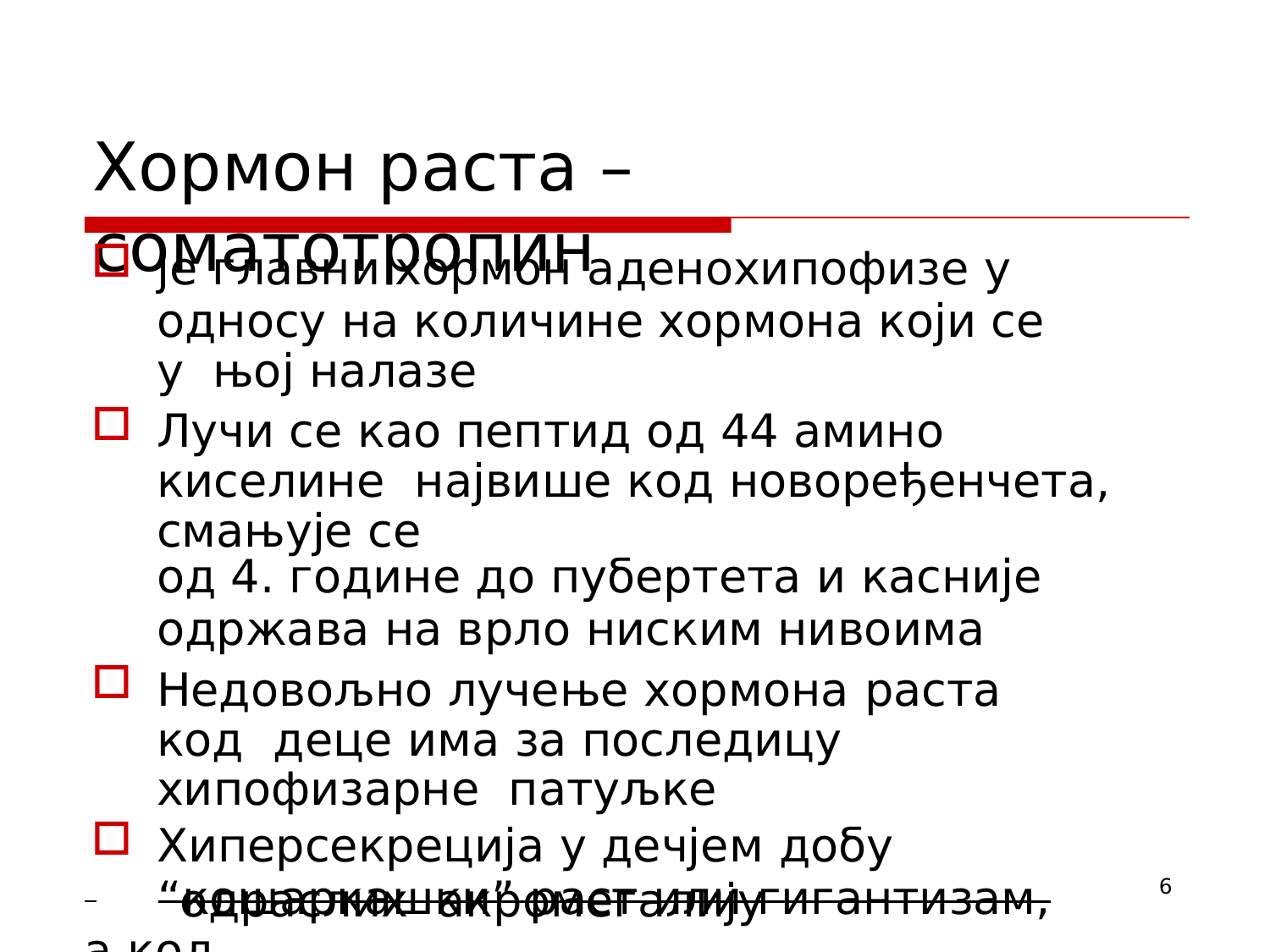

# Хормон раста – соматотропин
је главни хормон аденохипофизе у
односу на количине хормона који се у  њој налазе
Лучи се као пептид од 44 амино киселине  највише код новоређенчета, смањује се
од 4. године до пубертета и касније
одржава на врло ниским нивоима
Недовољно лучење хормона раста код  деце има за последицу хипофизарне  патуљке
Хиперсекреција у дечјем добу
 	“кошаркашки” раст или гигантизам, а код
         одраслих  акромегалију
6